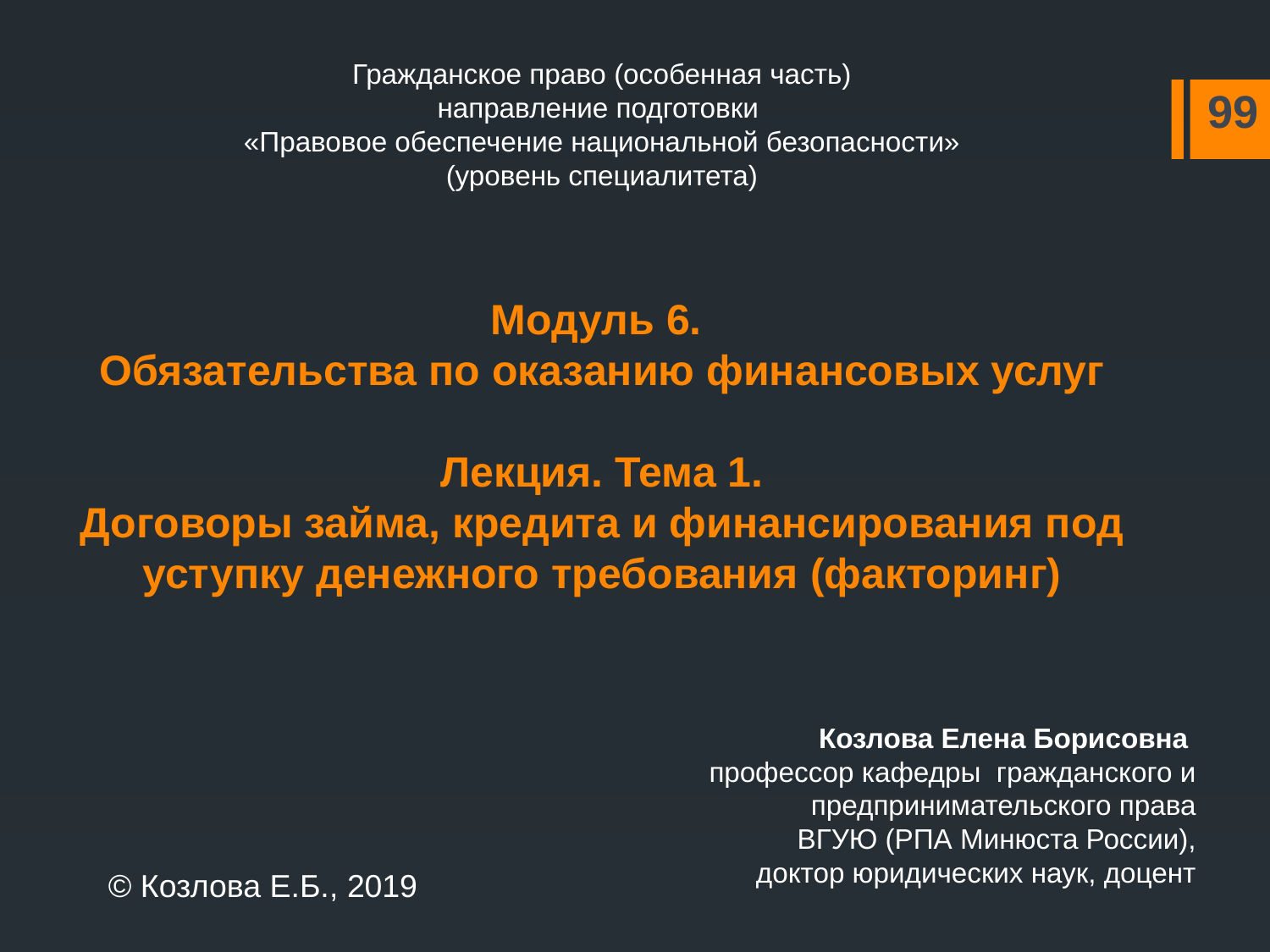

Гражданское право (особенная часть)
направление подготовки
«Правовое обеспечение национальной безопасности»
(уровень специалитета)

Модуль 6.
Обязательства по оказанию финансовых услуг

Лекция. Тема 1.
Договоры займа, кредита и финансирования под уступку денежного требования (факторинг)
99
Козлова Елена Борисовна
профессор кафедры  гражданского и предпринимательского права
ВГУЮ (РПА Минюста России),
доктор юридических наук, доцент
© Козлова Е.Б., 2019